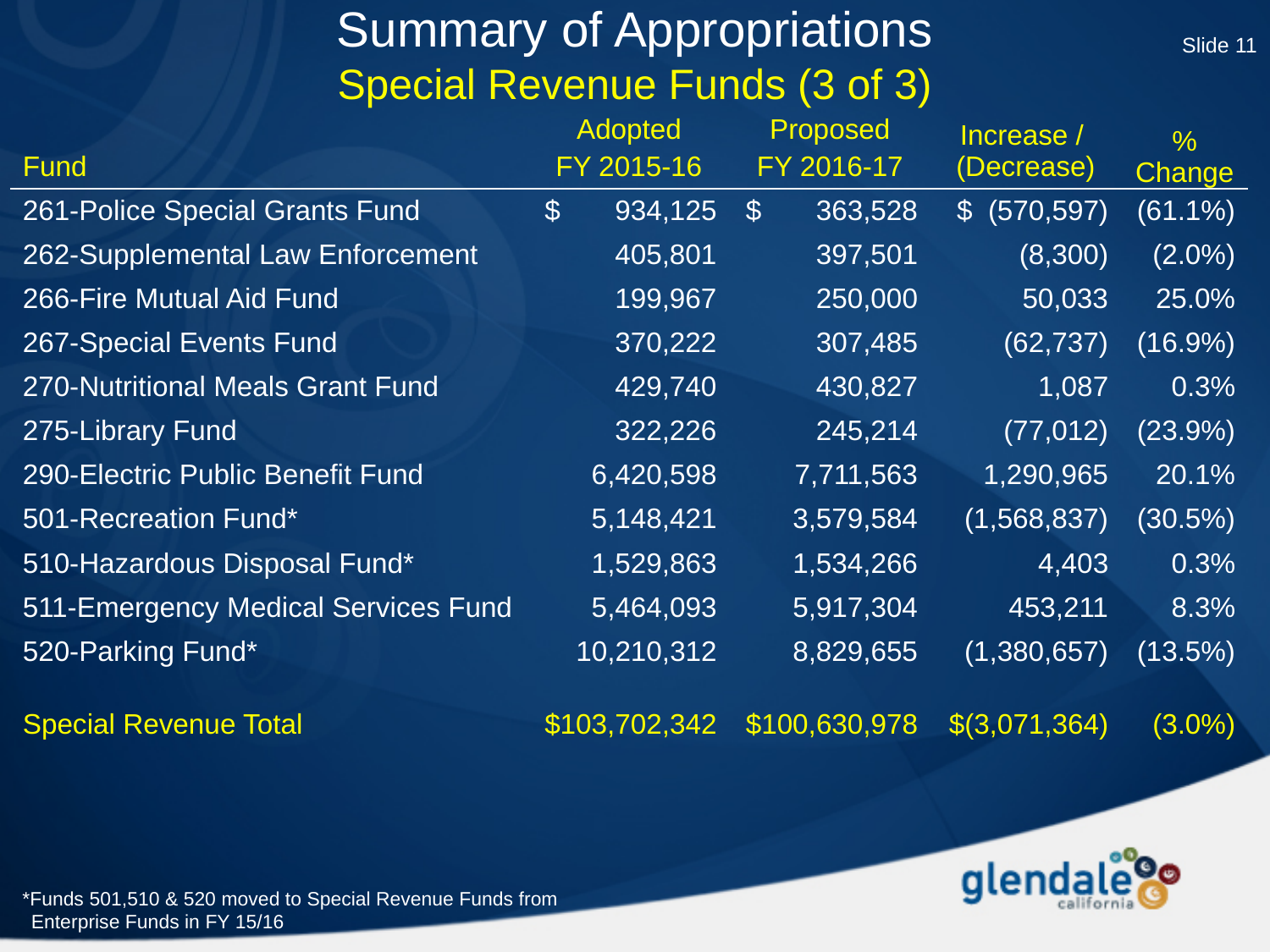

Slide 11
# Summary of Appropriations Special Revenue Funds (3 of 3)
| Fund | Adopted FY 2015-16 | Proposed FY 2016-17 | Increase / (Decrease) | % Change |
| --- | --- | --- | --- | --- |
| 261-Police Special Grants Fund | $ 934,125 | $ 363,528 | $ (570,597) | (61.1%) |
| 262-Supplemental Law Enforcement | 405,801 | 397,501 | (8,300) | (2.0%) |
| 266-Fire Mutual Aid Fund | 199,967 | 250,000 | 50,033 | 25.0% |
| 267-Special Events Fund | 370,222 | 307,485 | (62,737) | (16.9%) |
| 270-Nutritional Meals Grant Fund | 429,740 | 430,827 | 1,087 | 0.3% |
| 275-Library Fund | 322,226 | 245,214 | (77,012) | (23.9%) |
| 290-Electric Public Benefit Fund | 6,420,598 | 7,711,563 | 1,290,965 | 20.1% |
| 501-Recreation Fund\* | 5,148,421 | 3,579,584 | (1,568,837) | (30.5%) |
| 510-Hazardous Disposal Fund\* | 1,529,863 | 1,534,266 | 4,403 | 0.3% |
| 511-Emergency Medical Services Fund | 5,464,093 | 5,917,304 | 453,211 | 8.3% |
| 520-Parking Fund\* | 10,210,312 | 8,829,655 | (1,380,657) | (13.5%) |
|  |  |  |  |  |
| Special Revenue Total | $103,702,342 | $100,630,978 | $(3,071,364) | (3.0%) |
*Funds 501,510 & 520 moved to Special Revenue Funds from Enterprise Funds in FY 15/16